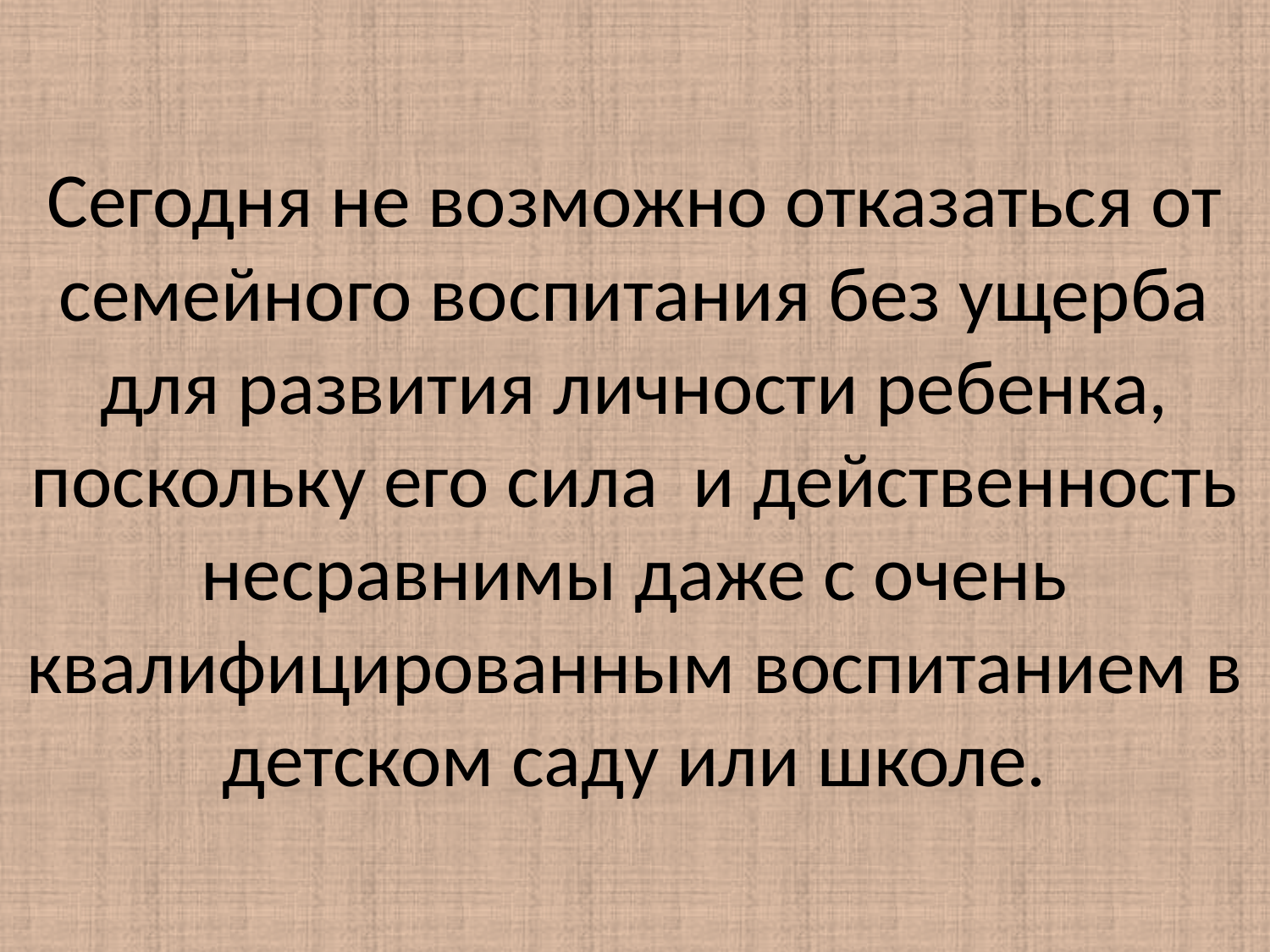

# Сегодня не возможно отказаться от семейного воспитания без ущерба для развития личности ребенка, поскольку его сила  и действенность несравнимы даже с очень квалифицированным воспитанием в детском саду или школе.